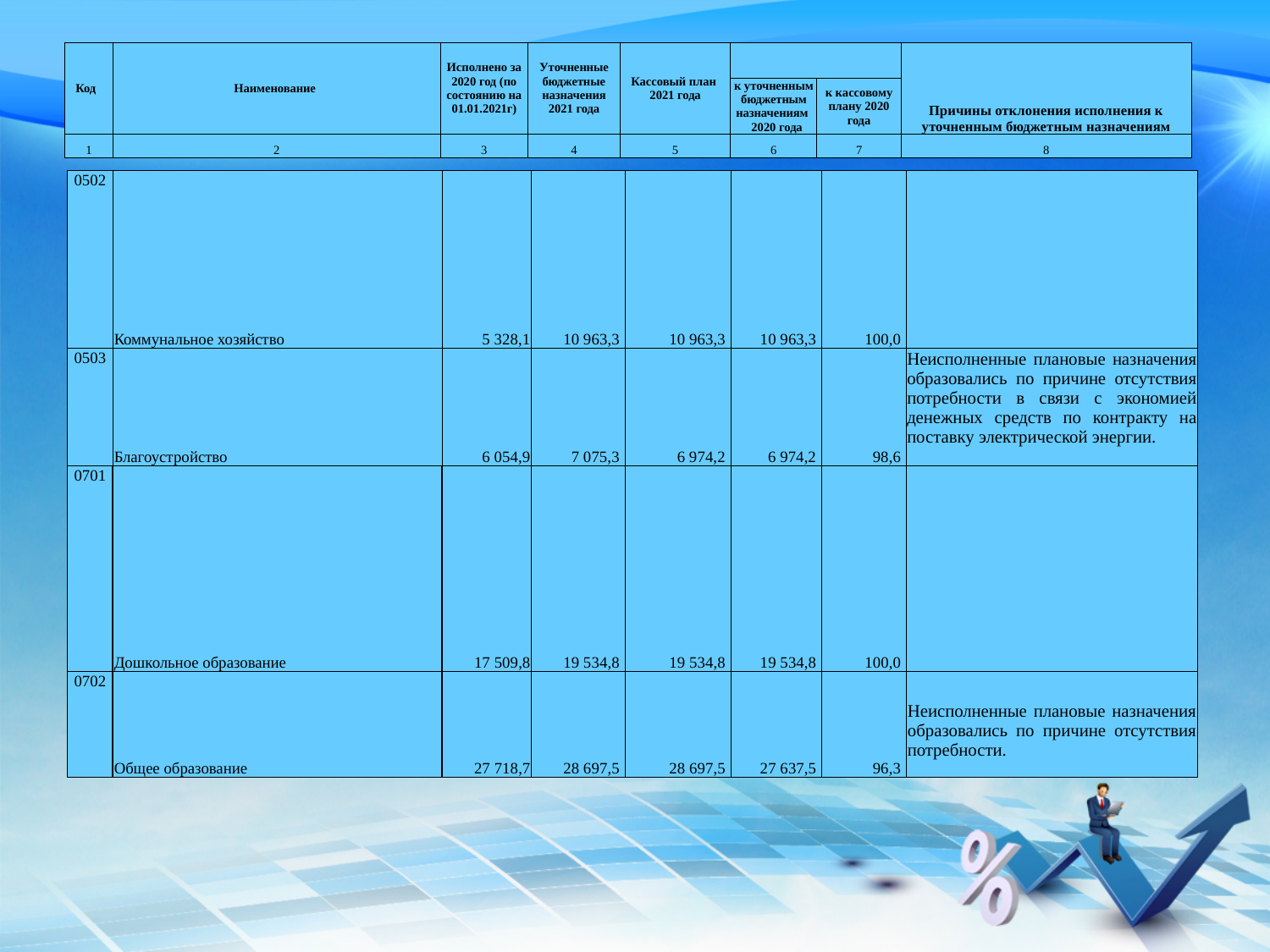

| Код | Наименование | Исполнено за 2020 год (по состоянию на 01.01.2021г) | Уточненные бюджетные назначения 2021 года | Кассовый план 2021 года |  |  | Причины отклонения исполнения к уточненным бюджетным назначениям |
| --- | --- | --- | --- | --- | --- | --- | --- |
|  |  |  |  |  | к уточненным бюджетным назначениям 2020 года | к кассовому плану 2020 года |  |
| 1 | 2 | 3 | 4 | 5 | 6 | 7 | 8 |
| 0502 | Коммунальное хозяйство | 5 328,1 | 10 963,3 | 10 963,3 | 10 963,3 | 100,0 |  |
| --- | --- | --- | --- | --- | --- | --- | --- |
| 0503 | Благоустройство | 6 054,9 | 7 075,3 | 6 974,2 | 6 974,2 | 98,6 | Неисполненные плановые назначения образовались по причине отсутствия потребности в связи с экономией денежных средств по контракту на поставку электрической энергии. |
| 0701 | Дошкольное образование | 17 509,8 | 19 534,8 | 19 534,8 | 19 534,8 | 100,0 |  |
| 0702 | Общее образование | 27 718,7 | 28 697,5 | 28 697,5 | 27 637,5 | 96,3 | Неисполненные плановые назначения образовались по причине отсутствия потребности. |